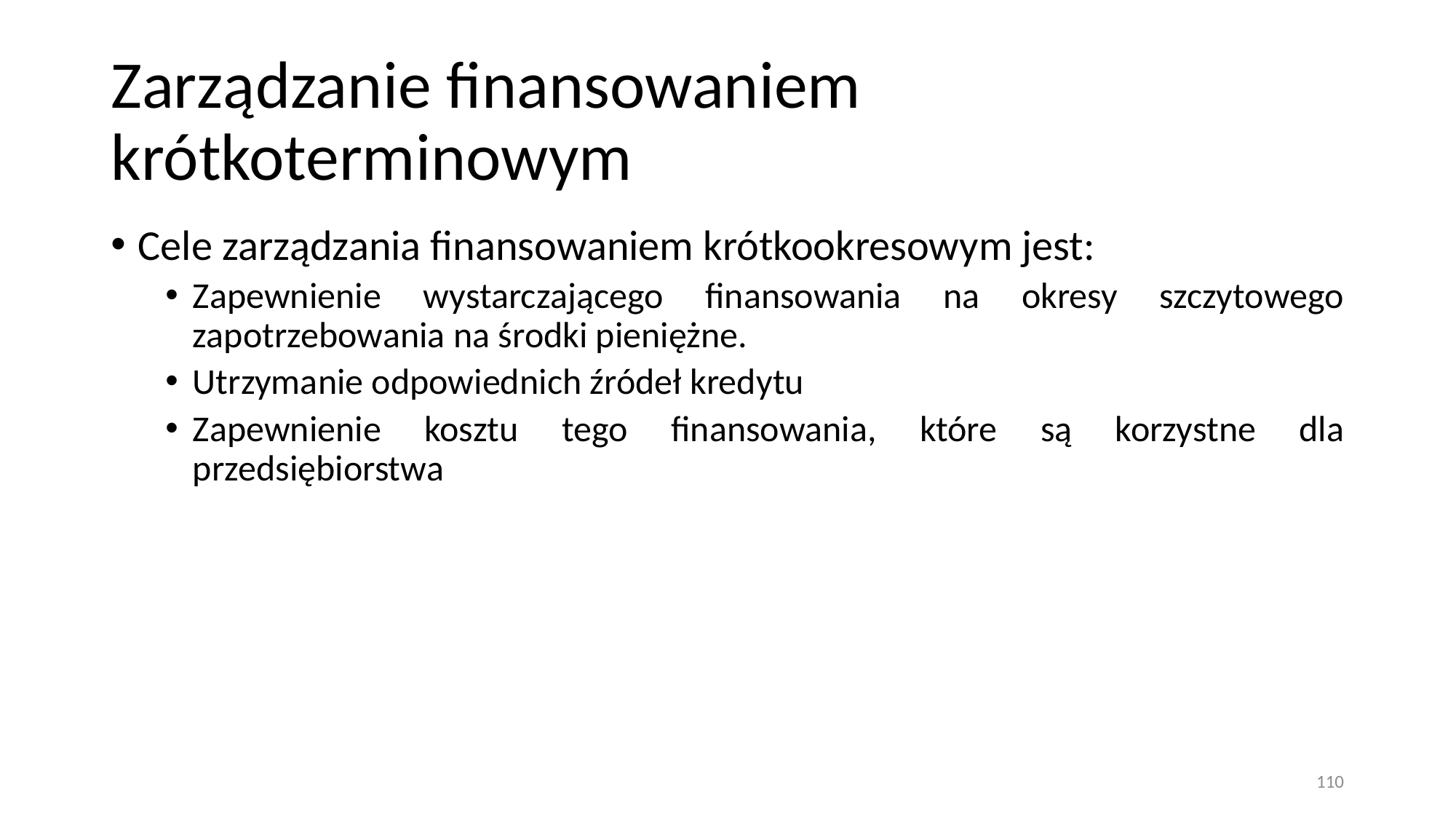

# Zarządzanie finansowaniem krótkoterminowym
Cele zarządzania finansowaniem krótkookresowym jest:
Zapewnienie wystarczającego finansowania na okresy szczytowego zapotrzebowania na środki pieniężne.
Utrzymanie odpowiednich źródeł kredytu
Zapewnienie kosztu tego finansowania, które są korzystne dla przedsiębiorstwa

110